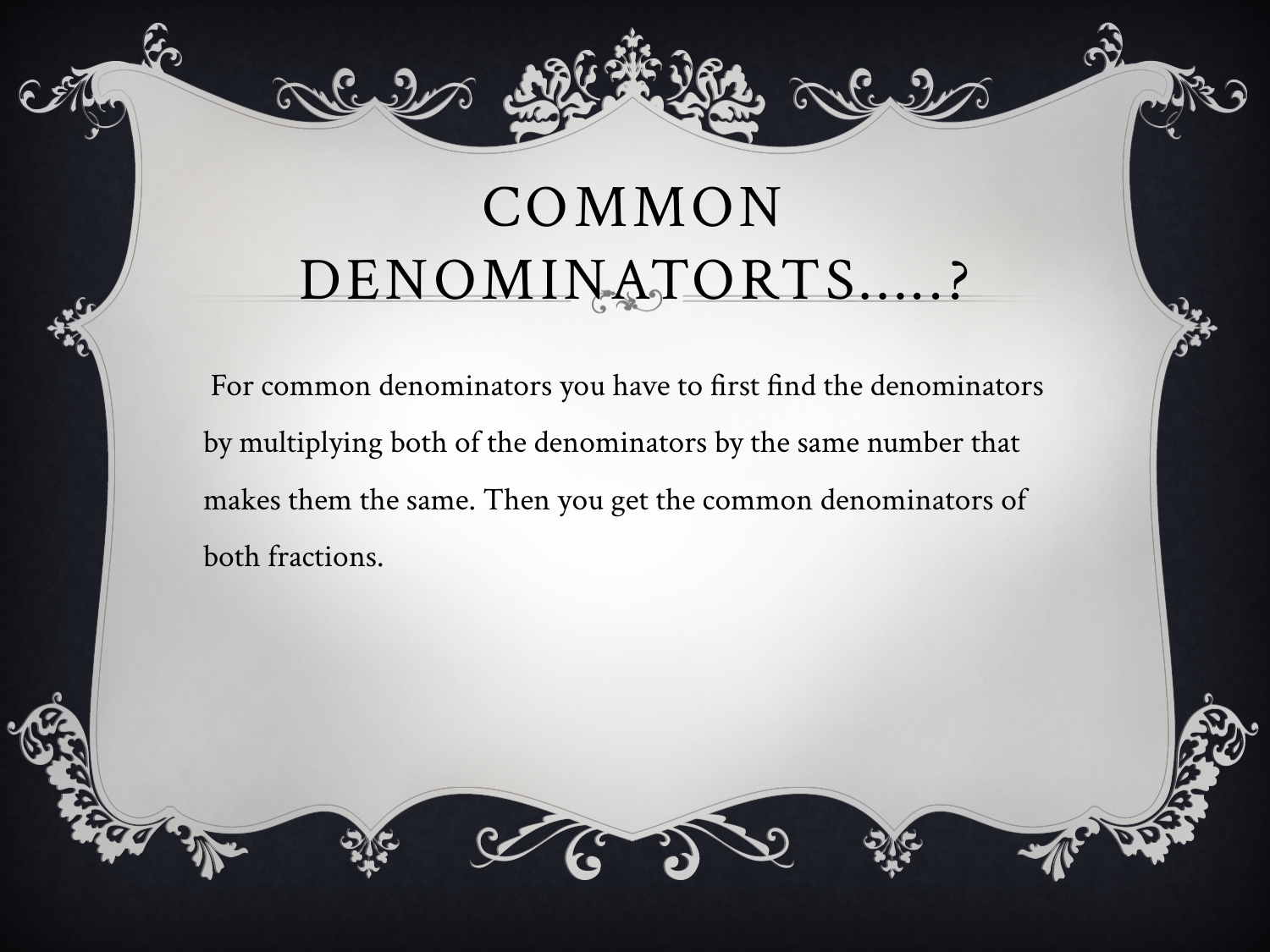

# COMMON DENOMINATORTS…..?
 For common denominators you have to first find the denominators   by multiplying both of the denominators by the same number that makes them the same. Then you get the common denominators of both fractions.